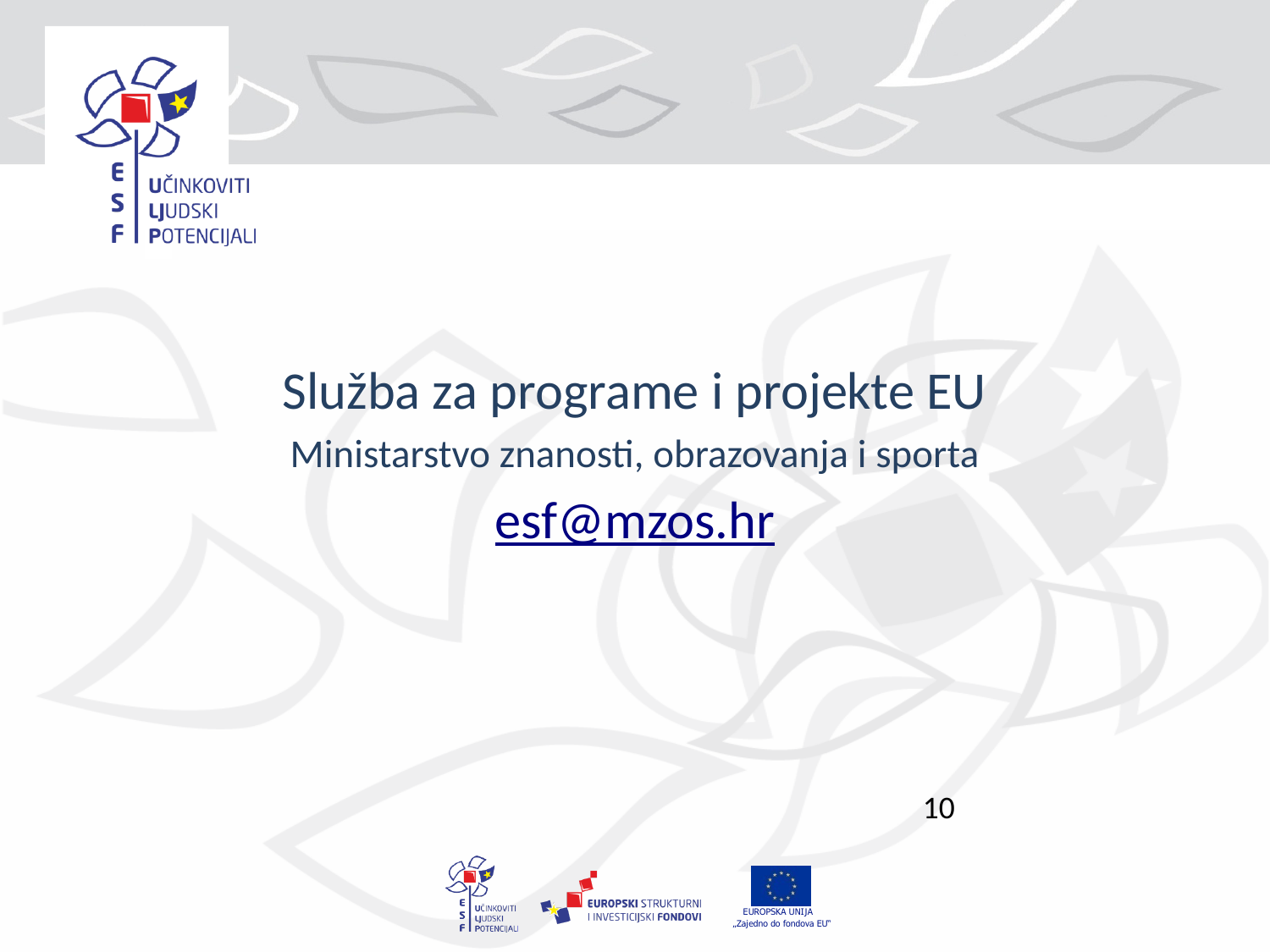

#

Služba za programe i projekte EU
Ministarstvo znanosti, obrazovanja i sporta
esf@mzos.hr

10